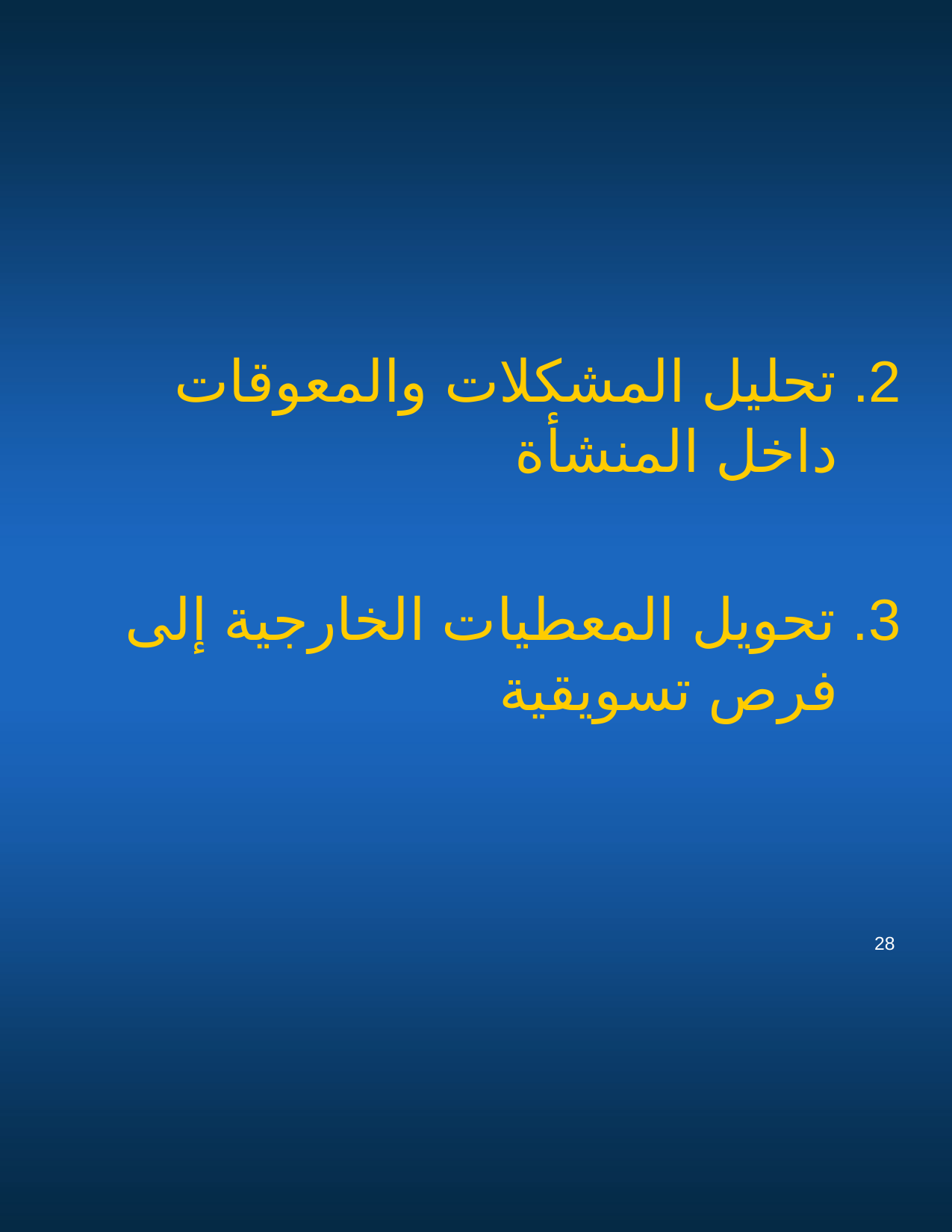

2. تحليل المشكلات والمعوقات داخل المنشأة

3. تحويل المعطيات الخارجية إلى فرص تسويقية
28